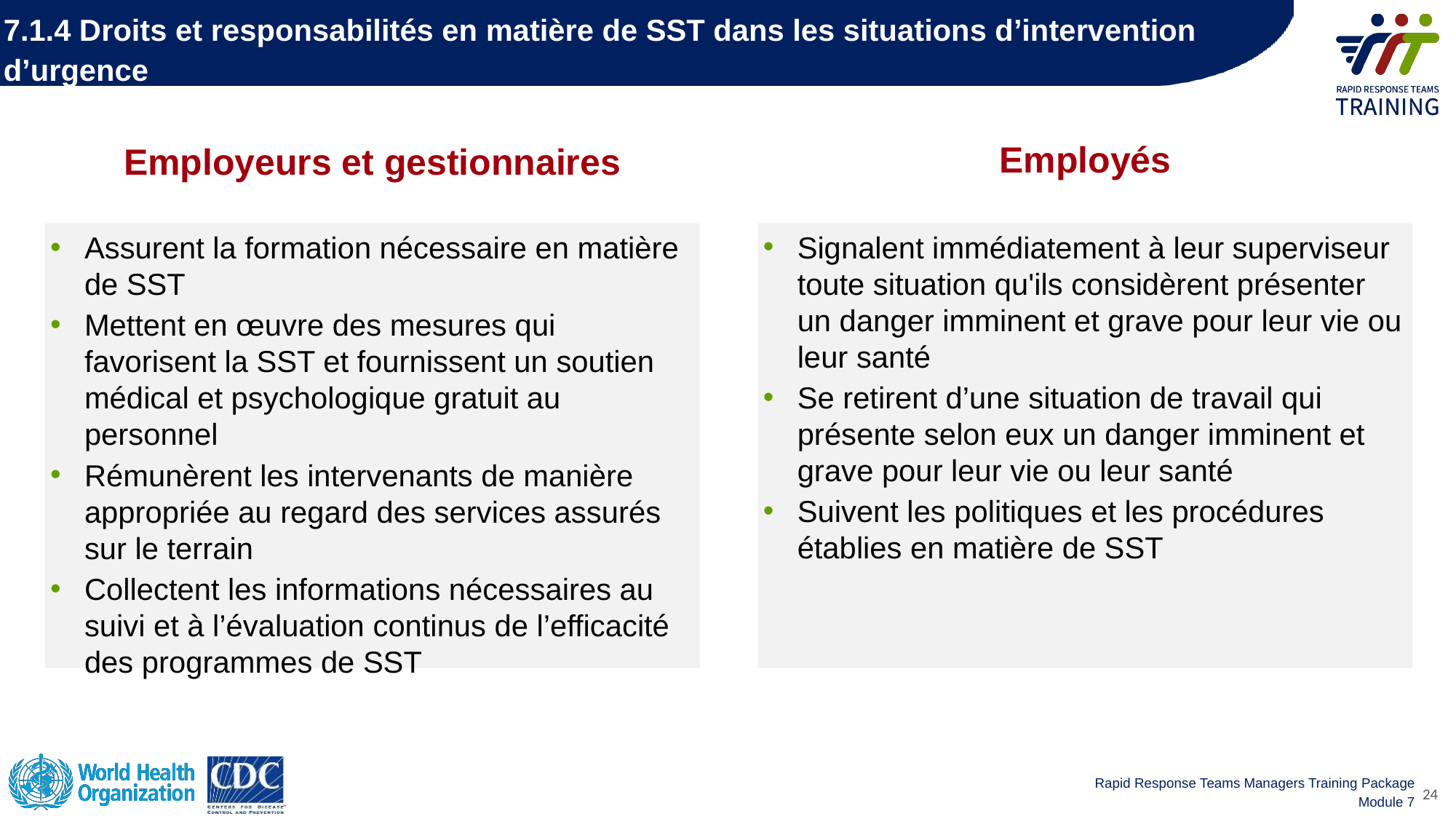

7.1.4 Droits et responsabilités en matière de SST dans les situations d’intervention d’urgence
Employés
Employeurs et gestionnaires
Signalent immédiatement à leur superviseur toute situation qu'ils considèrent présenter un danger imminent et grave pour leur vie ou leur santé
Se retirent d’une situation de travail qui présente selon eux un danger imminent et grave pour leur vie ou leur santé
Suivent les politiques et les procédures établies en matière de SST
Assurent la formation nécessaire en matière de SST
Mettent en œuvre des mesures qui favorisent la SST et fournissent un soutien médical et psychologique gratuit au personnel
Rémunèrent les intervenants de manière appropriée au regard des services assurés sur le terrain
Collectent les informations nécessaires au suivi et à l’évaluation continus de l’efficacité des programmes de SST
24